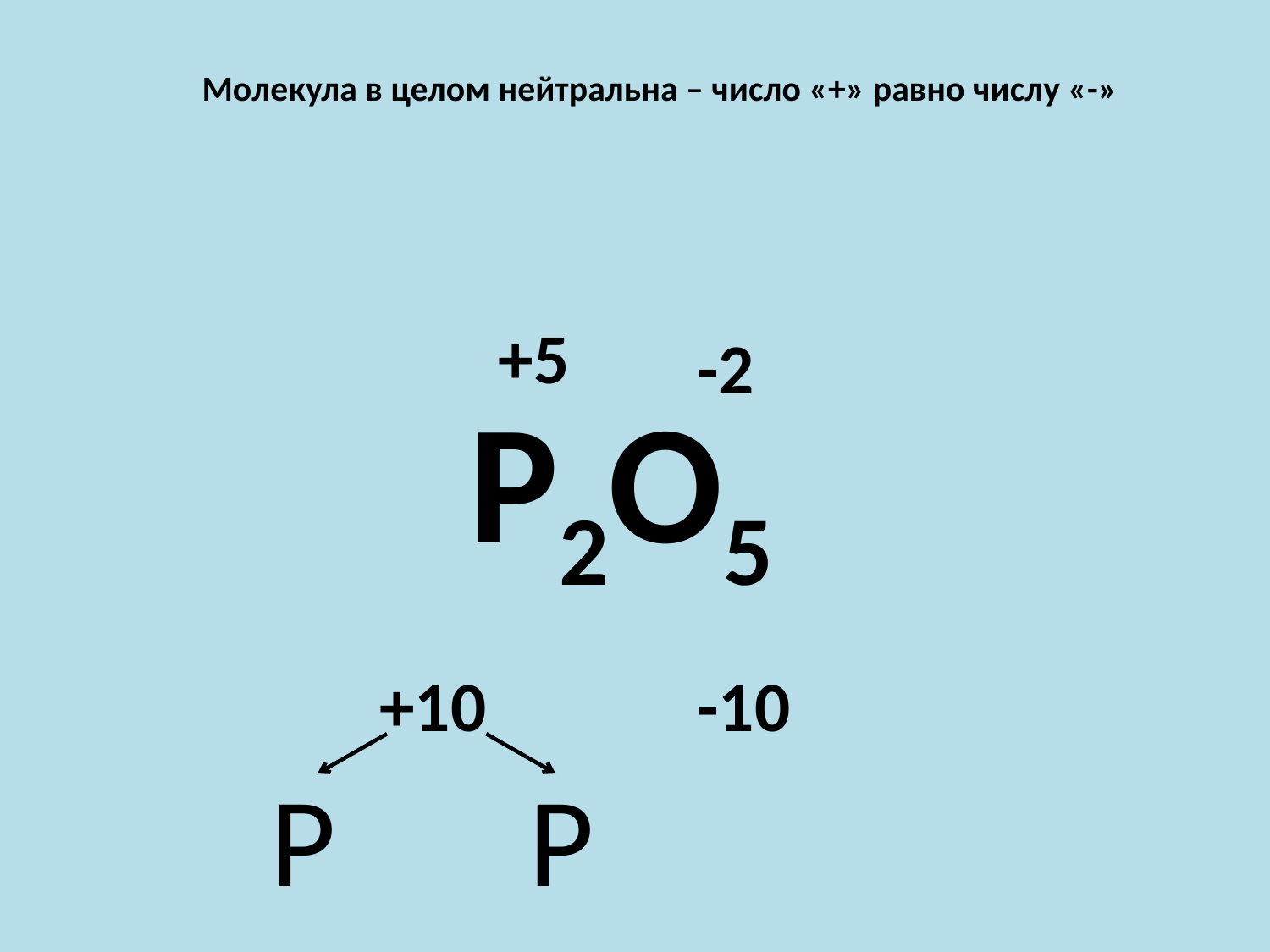

Молекула в целом нейтральна – число «+» равно числу «-»
+5
-2
P2O5
+10
-10
P
P